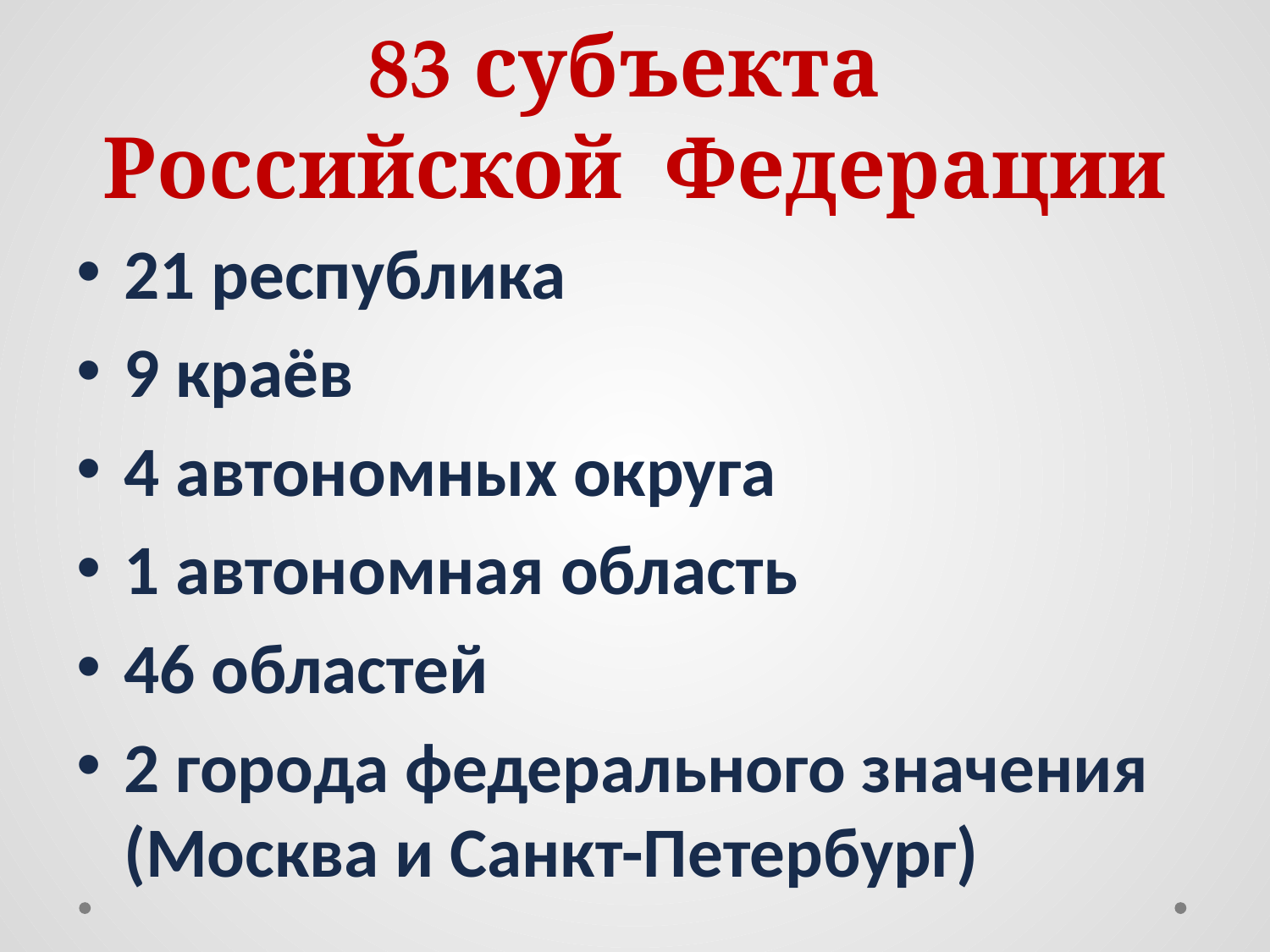

# 83 субъекта Российской  Федерации
21 республика
9 краёв
4 автономных округа
1 автономная область
46 областей
2 города федерального значения (Москва и Санкт-Петербург)